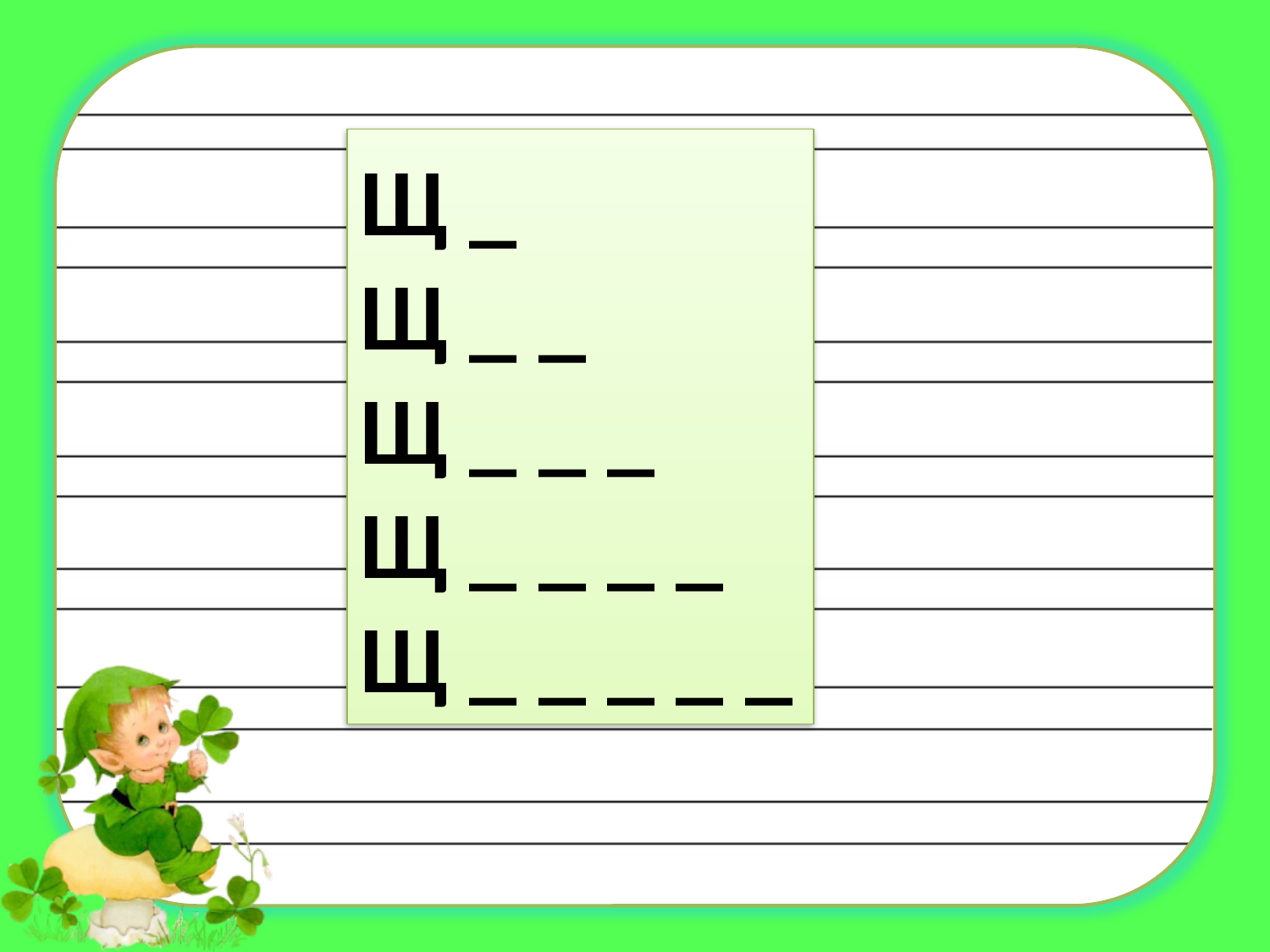

Щ _
Щ _ _
Щ _ _ _
Щ _ _ _ _
Щ _ _ _ _ _